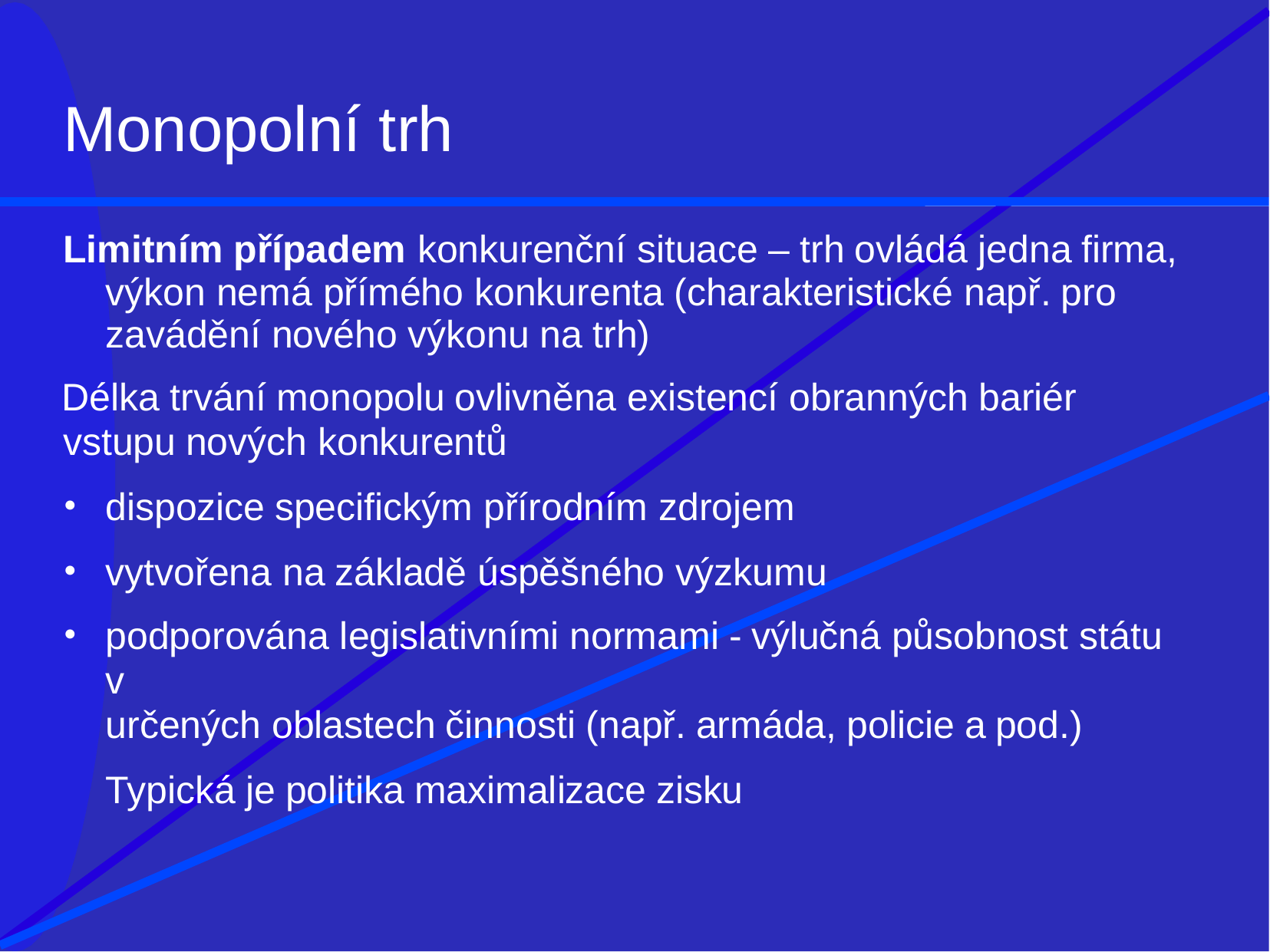

# Monopolní trh
Limitním případem konkurenční situace – trh ovládá jedna firma, výkon nemá přímého konkurenta (charakteristické např. pro zavádění nového výkonu na trh)
Délka trvání monopolu ovlivněna existencí obranných bariér
vstupu nových konkurentů
dispozice specifickým přírodním zdrojem
vytvořena na základě úspěšného výzkumu
podporována legislativními normami - výlučná působnost státu v
určených oblastech činnosti (např. armáda, policie a pod.)
Typická je politika maximalizace zisku